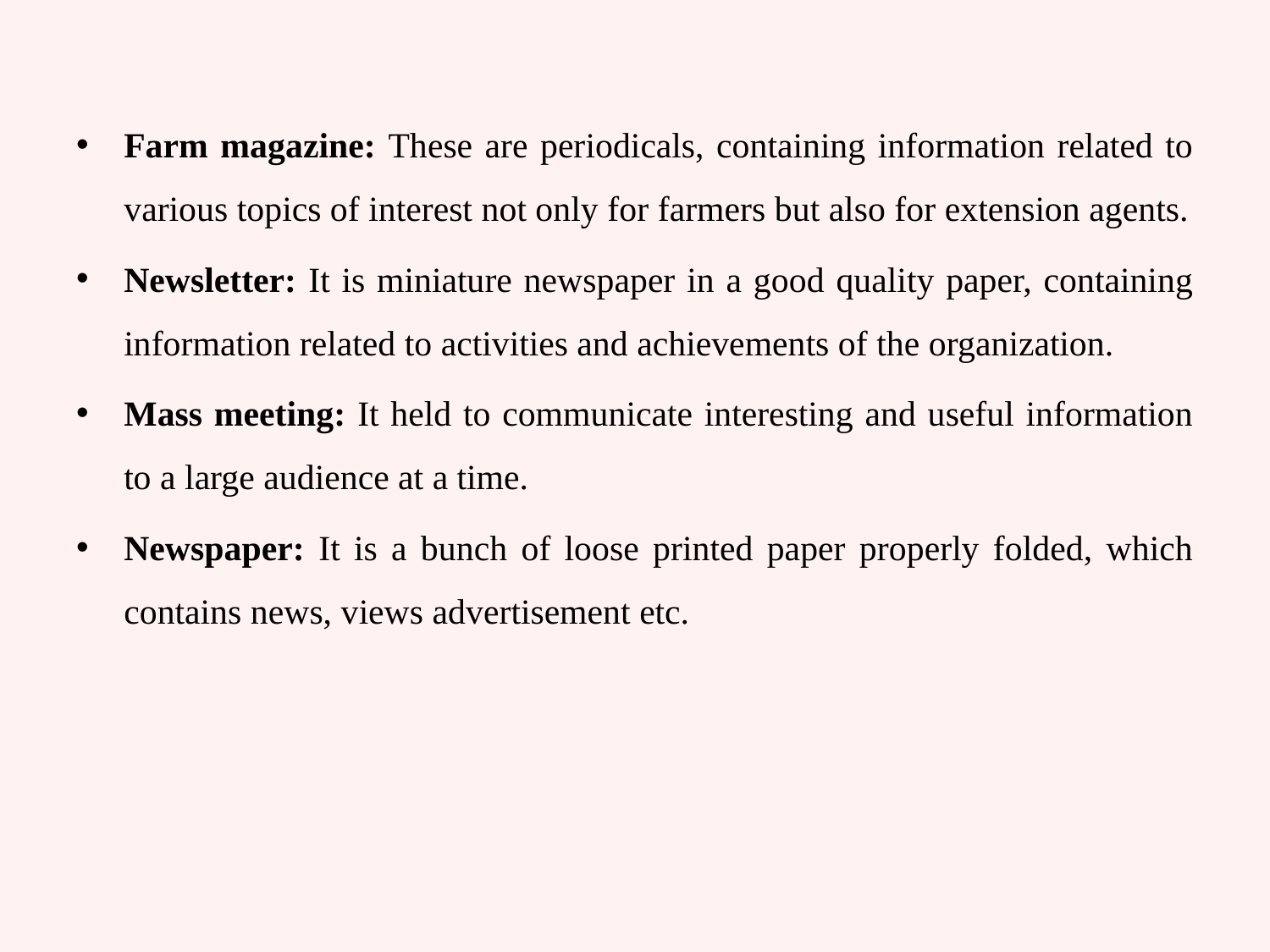

Farm magazine: These are periodicals, containing information related to various topics of interest not only for farmers but also for extension agents.
Newsletter: It is miniature newspaper in a good quality paper, containing information related to activities and achievements of the organization.
Mass meeting: It held to communicate interesting and useful information to a large audience at a time.
Newspaper: It is a bunch of loose printed paper properly folded, which contains news, views advertisement etc.